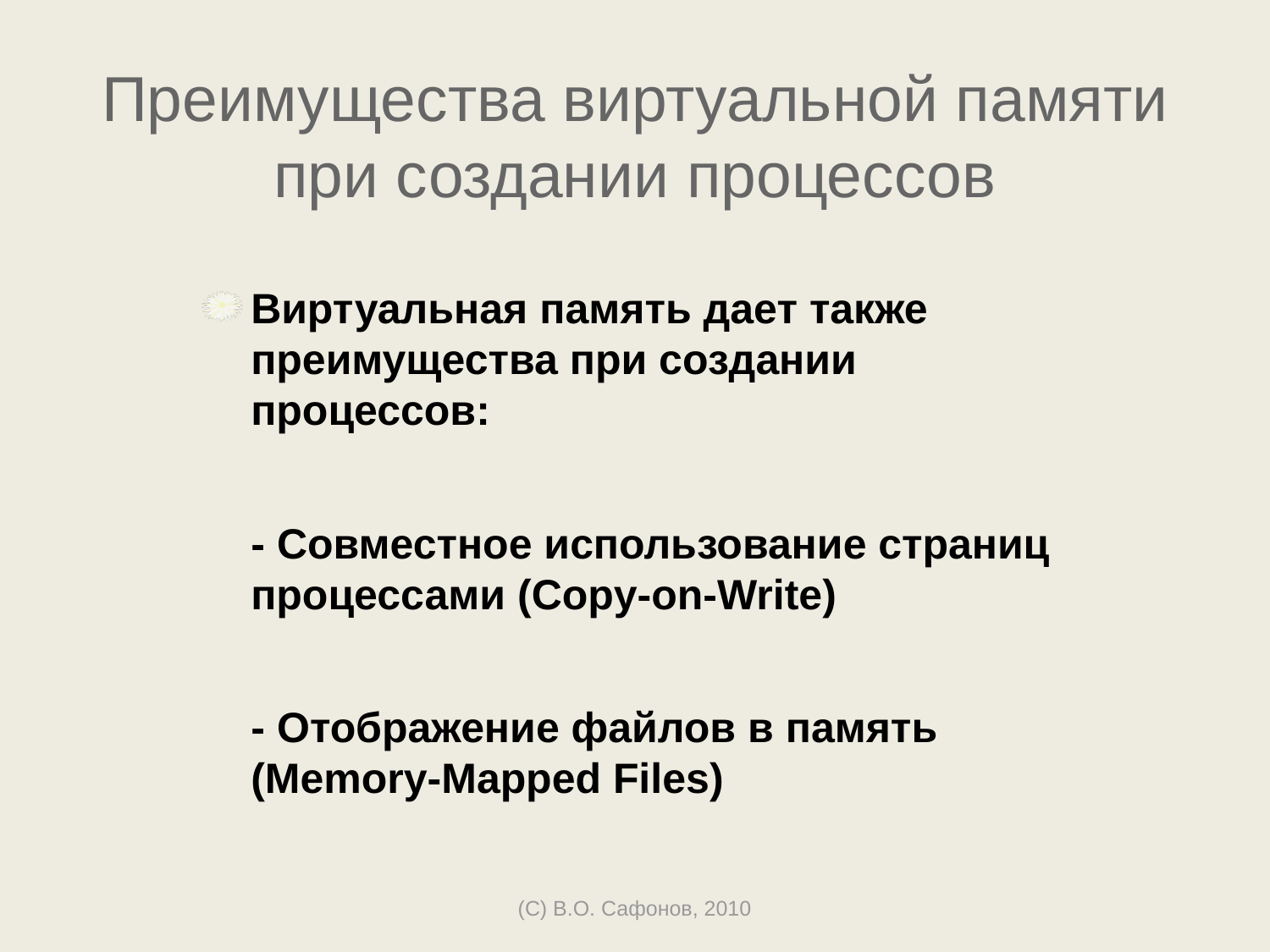

# Преимущества виртуальной памяти при создании процессов
Виртуальная память дает также преимущества при создании процессов:
	- Совместное использование страниц процессами (Copy-on-Write)
	- Отображение файлов в память (Memory-Mapped Files)

(C) В.О. Сафонов, 2010